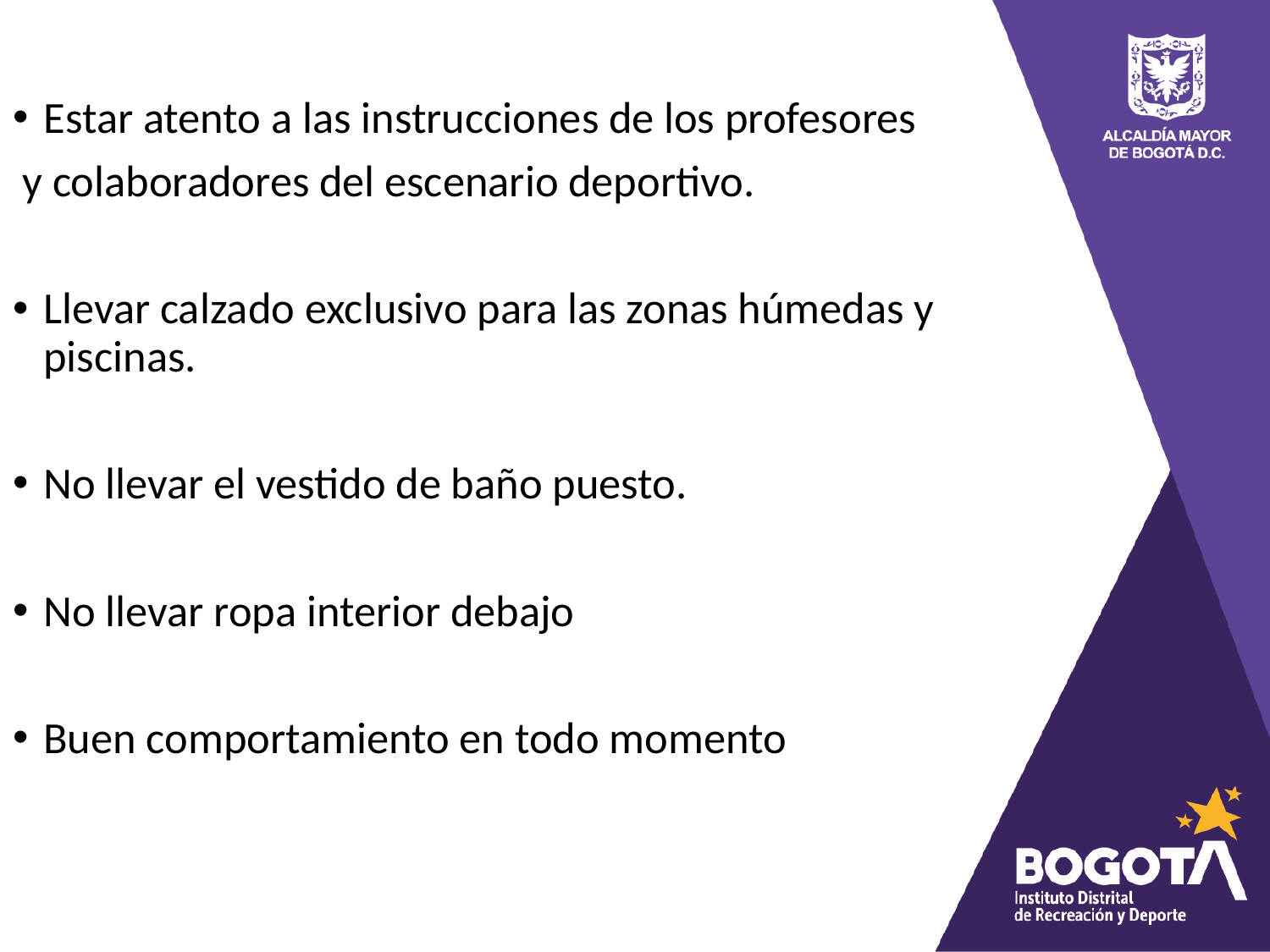

Estar atento a las instrucciones de los profesores
 y colaboradores del escenario deportivo.

Llevar calzado exclusivo para las zonas húmedas y piscinas.

No llevar el vestido de baño puesto.

No llevar ropa interior debajo

Buen comportamiento en todo momento